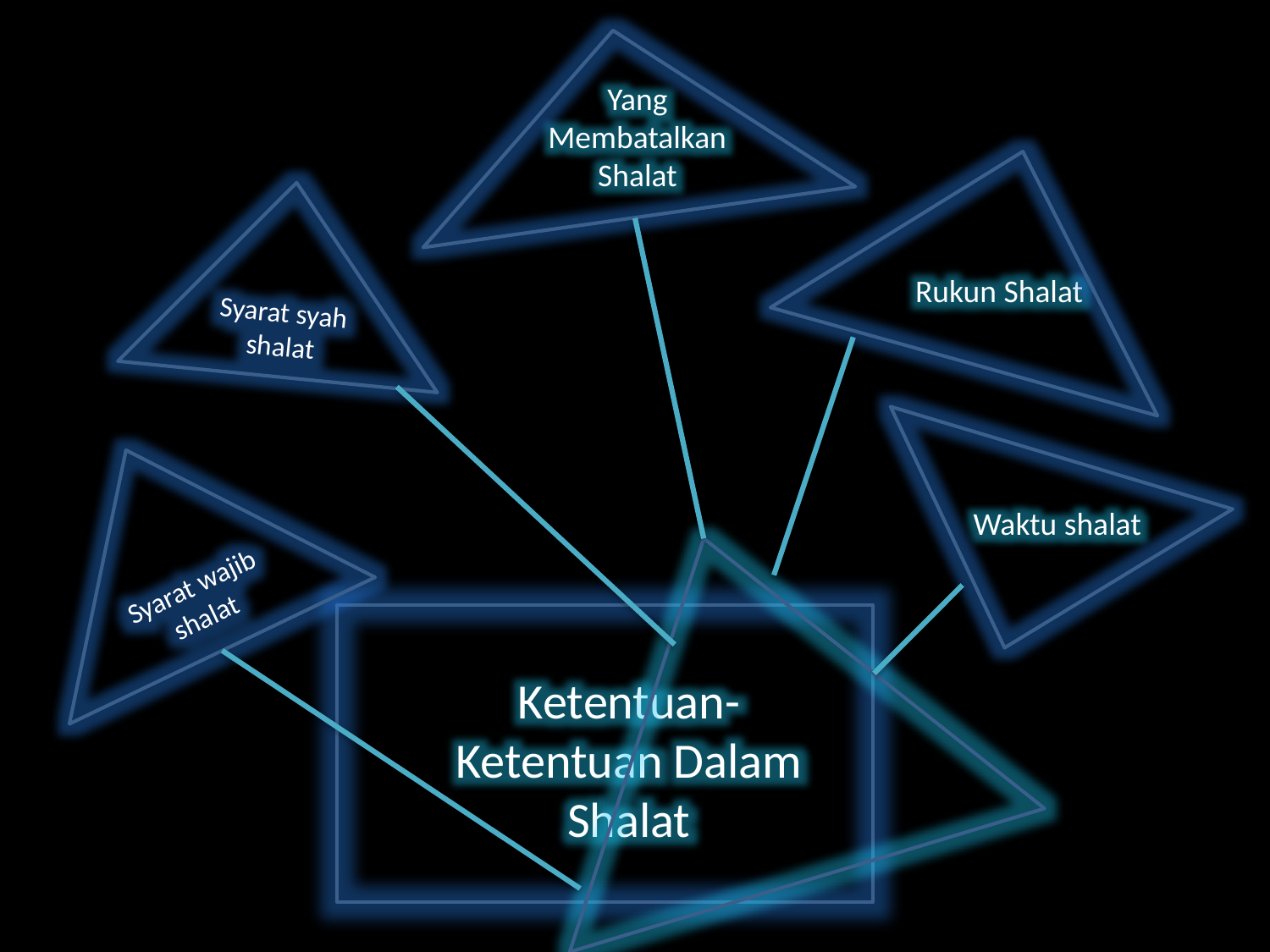

Yang Membatalkan Shalat

Syarat syah shalat
Rukun Shalat
Syarat wajib shalat

Waktu shalat

Ketentuan-Ketentuan Dalam Shalat